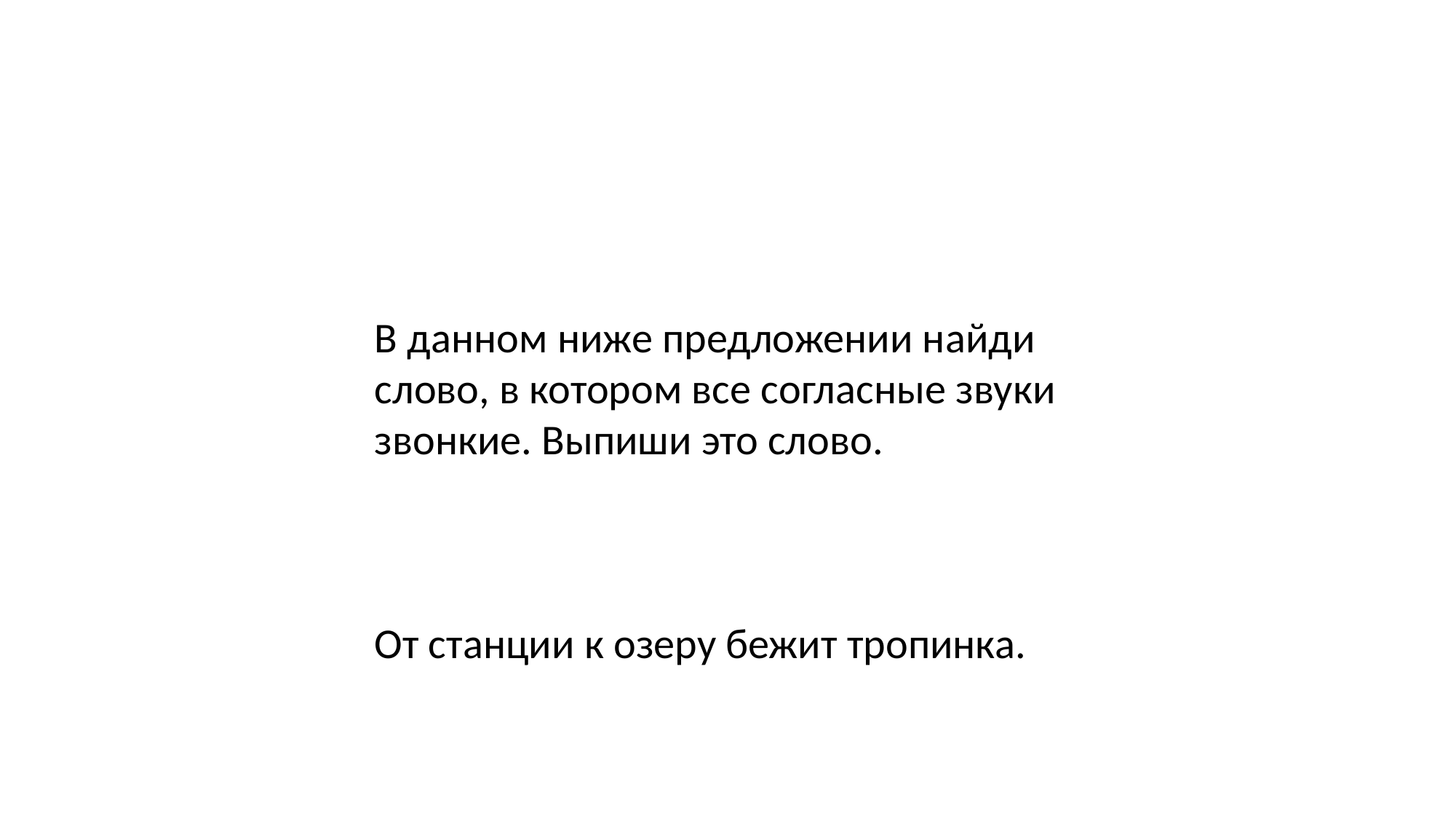

В данном ниже предложении найди слово, в котором все согласные звуки звонкие. Выпиши это слово.

От станции к озеру бежит тропинка.